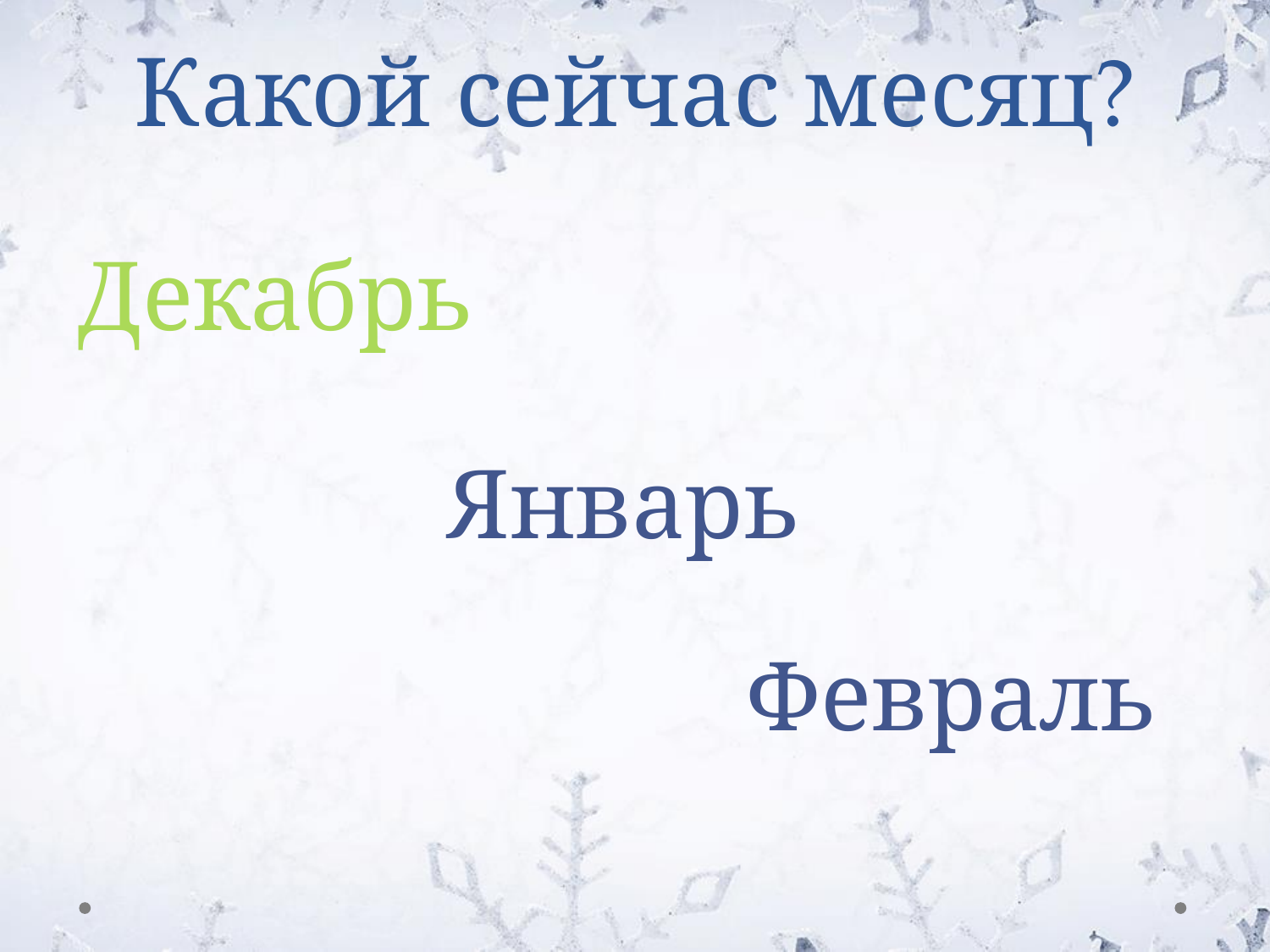

# Какой сейчас месяц?
Декабрь
Январь
Февраль